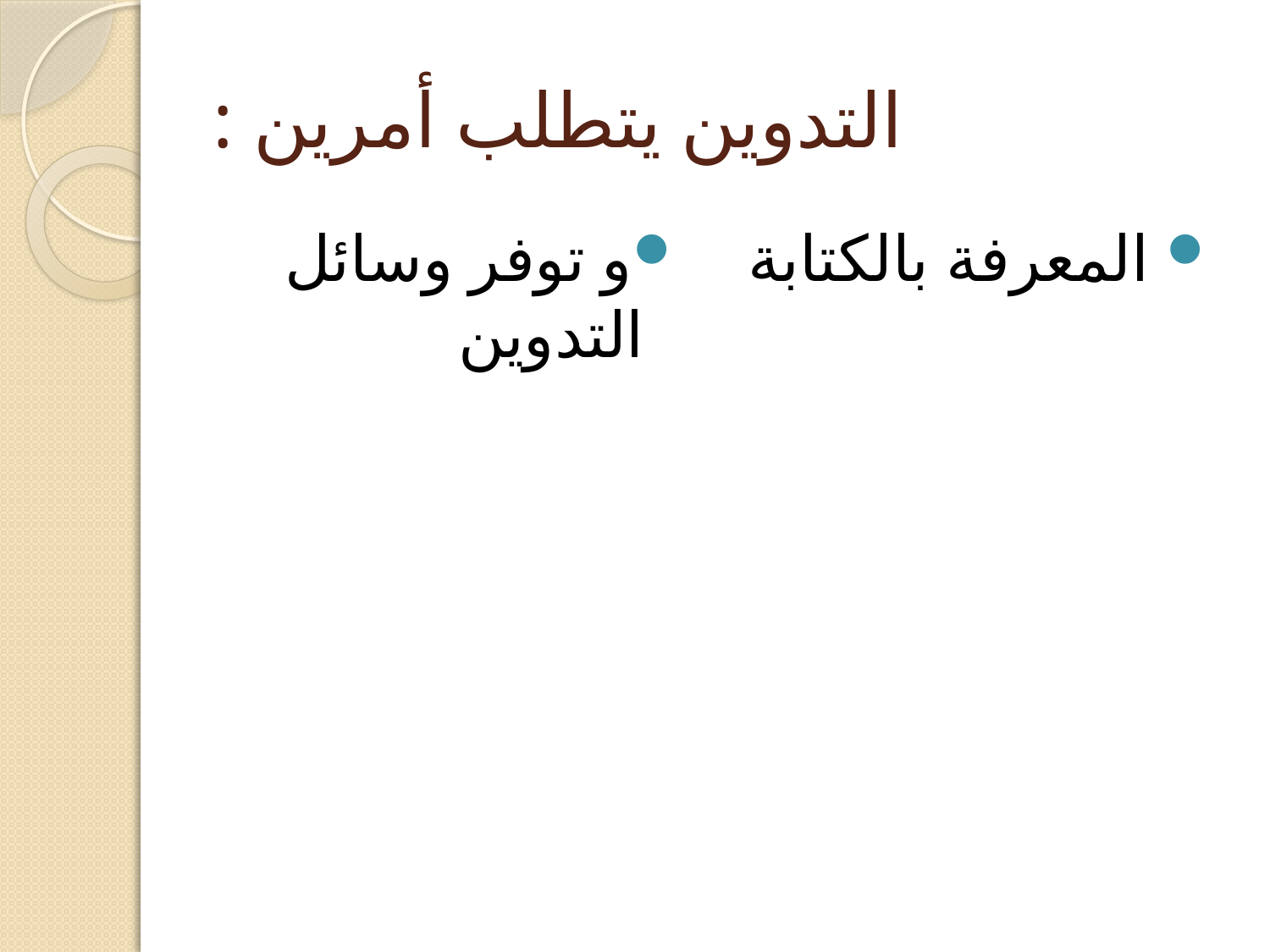

# التدوين يتطلب أمرين :
و توفر وسائل التدوين
 المعرفة بالكتابة